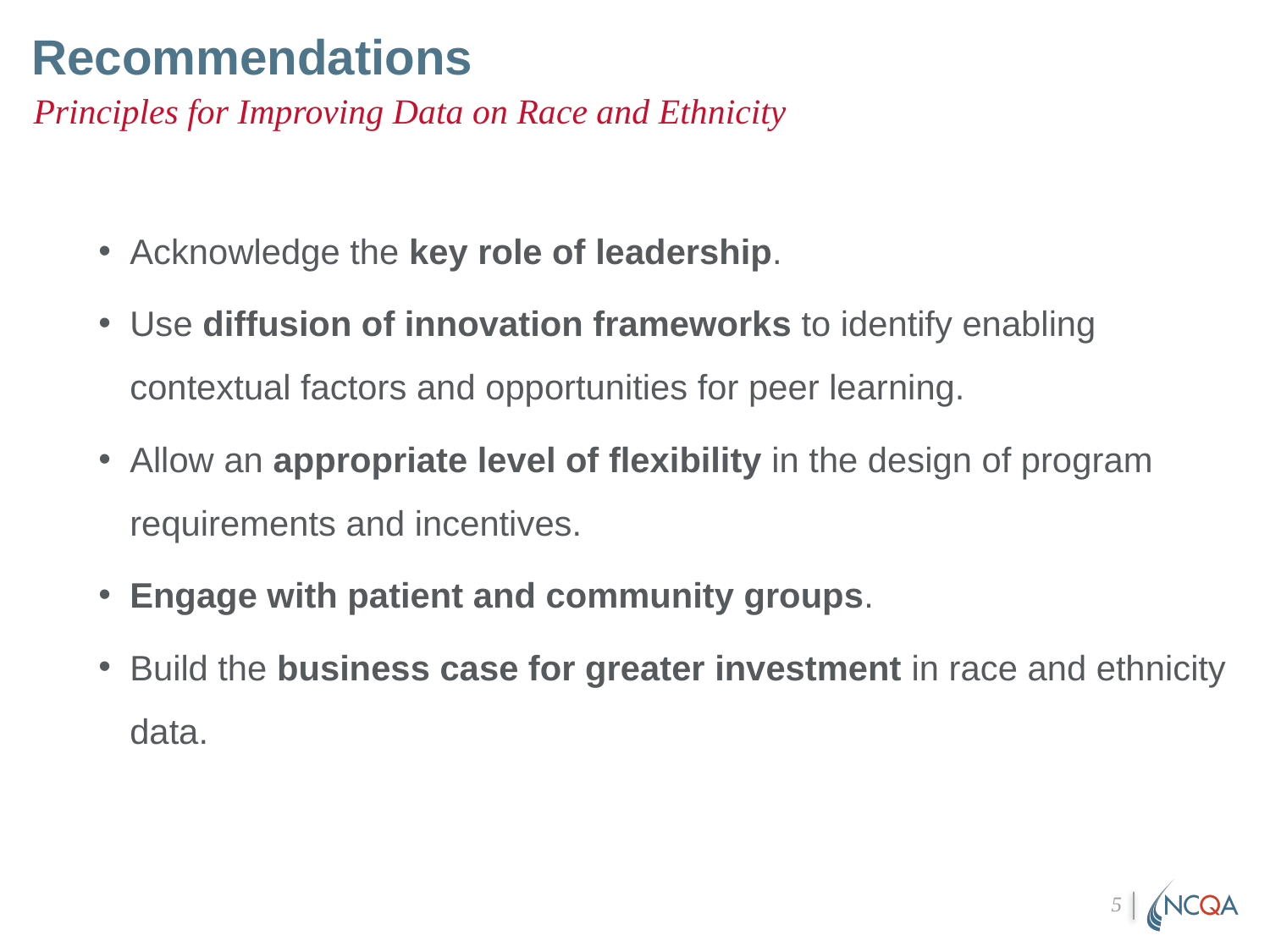

# Recommendations
Principles for Improving Data on Race and Ethnicity
Acknowledge the key role of leadership.
Use diffusion of innovation frameworks to identify enabling contextual factors and opportunities for peer learning.
Allow an appropriate level of flexibility in the design of program requirements and incentives.
Engage with patient and community groups.
Build the business case for greater investment in race and ethnicity data.

5